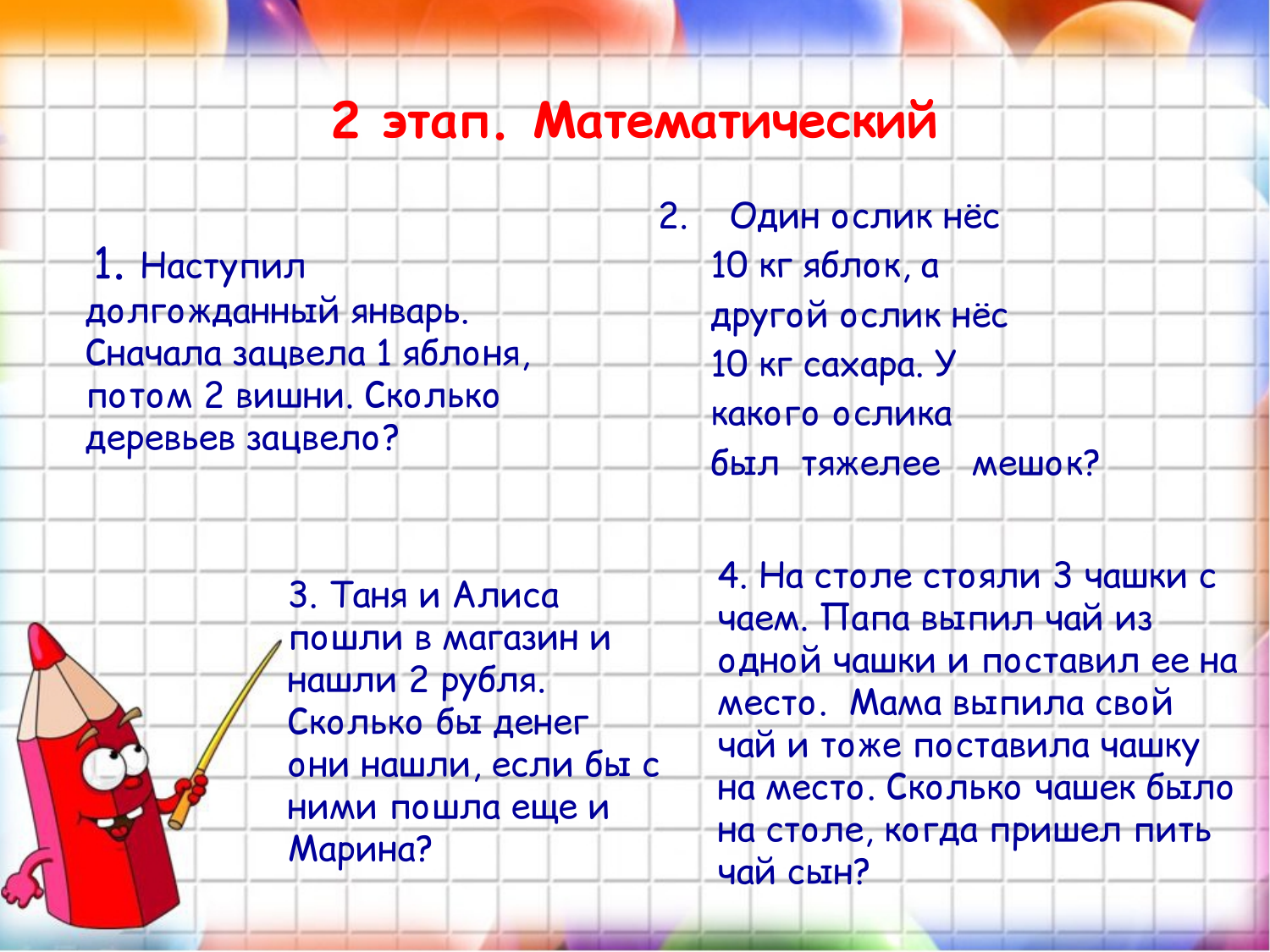

# 2 этап. Математический
Один ослик нёс
     10 кг яблок, а
     другой ослик нёс
     10 кг сахара. У
     какого ослика
     был  тяжелее   мешок?
     1. Наступил долгожданный январь. Сначала зацвела 1 яблоня, потом 2 вишни. Сколько деревьев зацвело?
4. На столе стояли 3 чашки с чаем. Папа выпил чай из одной чашки и поставил ее на место.  Мама выпила свой чай и тоже поставила чашку на место. Сколько чашек было на столе, когда пришел пить чай сын?
3. Таня и Алиса пошли в магазин и нашли 2 рубля. Сколько бы денег они нашли, если бы с ними пошла еще и Марина?